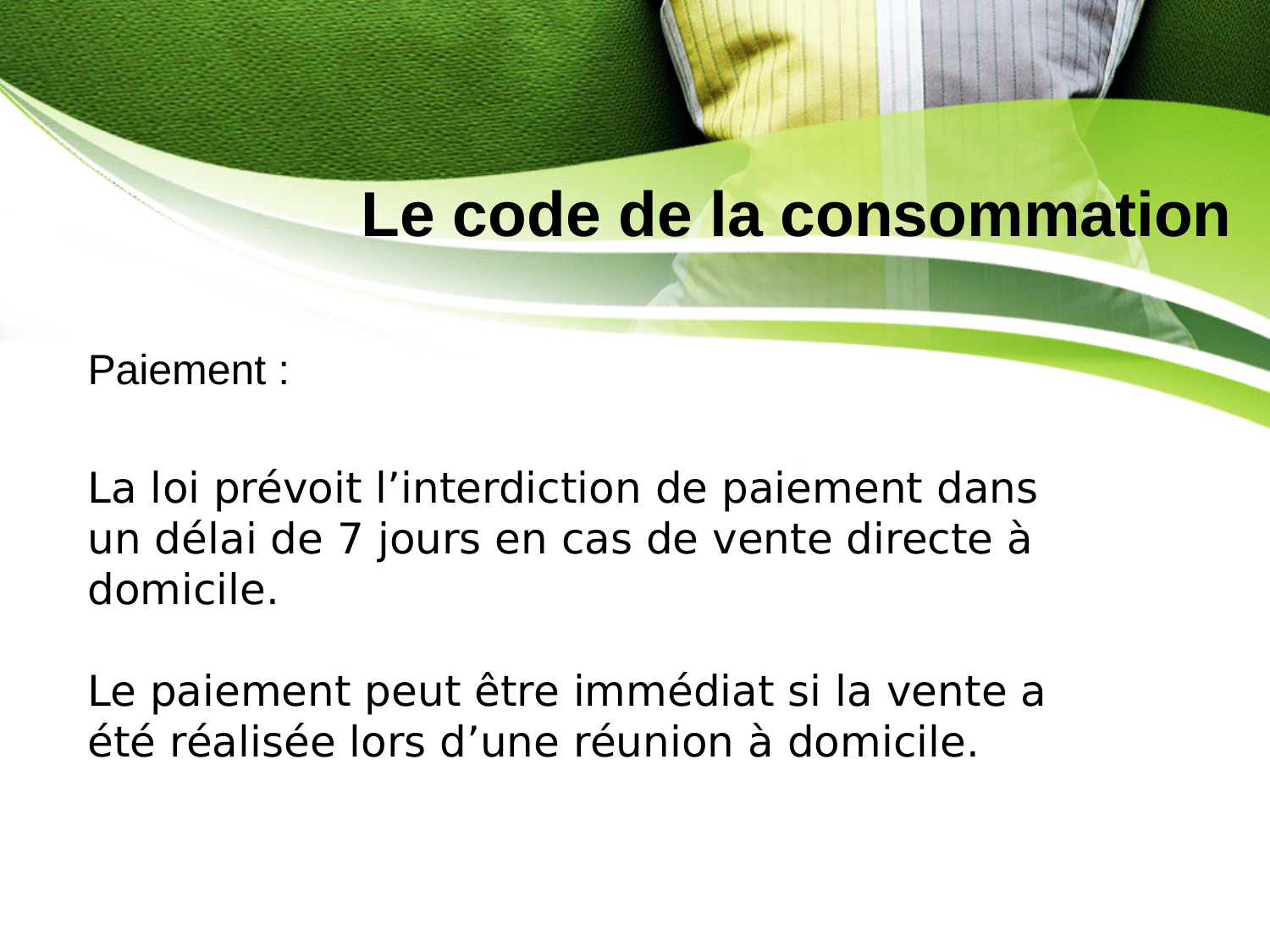

# Le code de la consommation
Paiement :

La loi prévoit l’interdiction de paiement dans un délai de 7 jours en cas de vente directe à domicile.
Le paiement peut être immédiat si la vente a été réalisée lors d’une réunion à domicile.